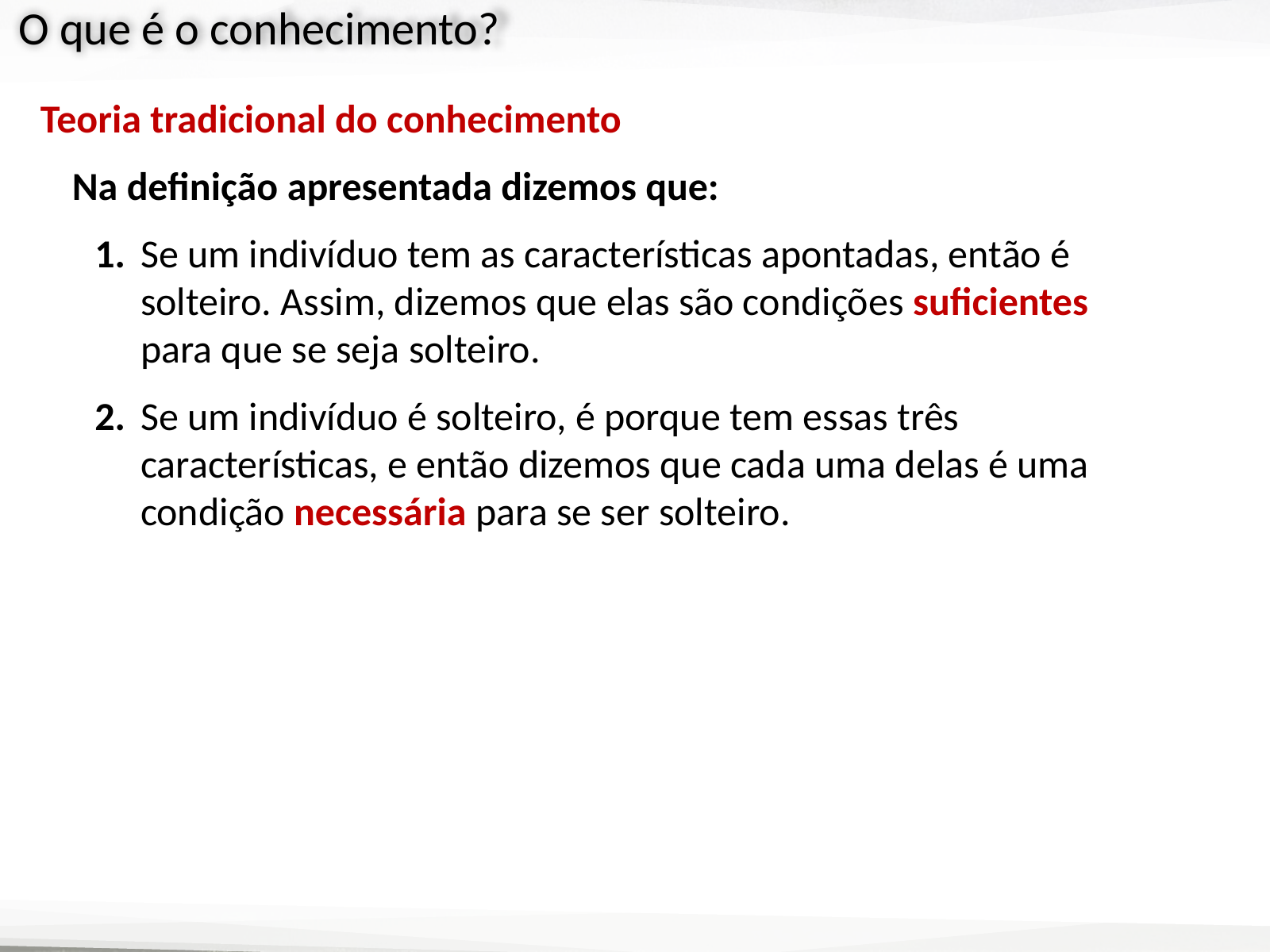

Teoria tradicional do conhecimento
Na definição apresentada dizemos que:
 Se um indivíduo tem as características apontadas, então é
 solteiro. Assim, dizemos que elas são condições suficientes
 para que se seja solteiro.
 Se um indivíduo é solteiro, é porque tem essas três
 características, e então dizemos que cada uma delas é uma
 condição necessária para se ser solteiro.